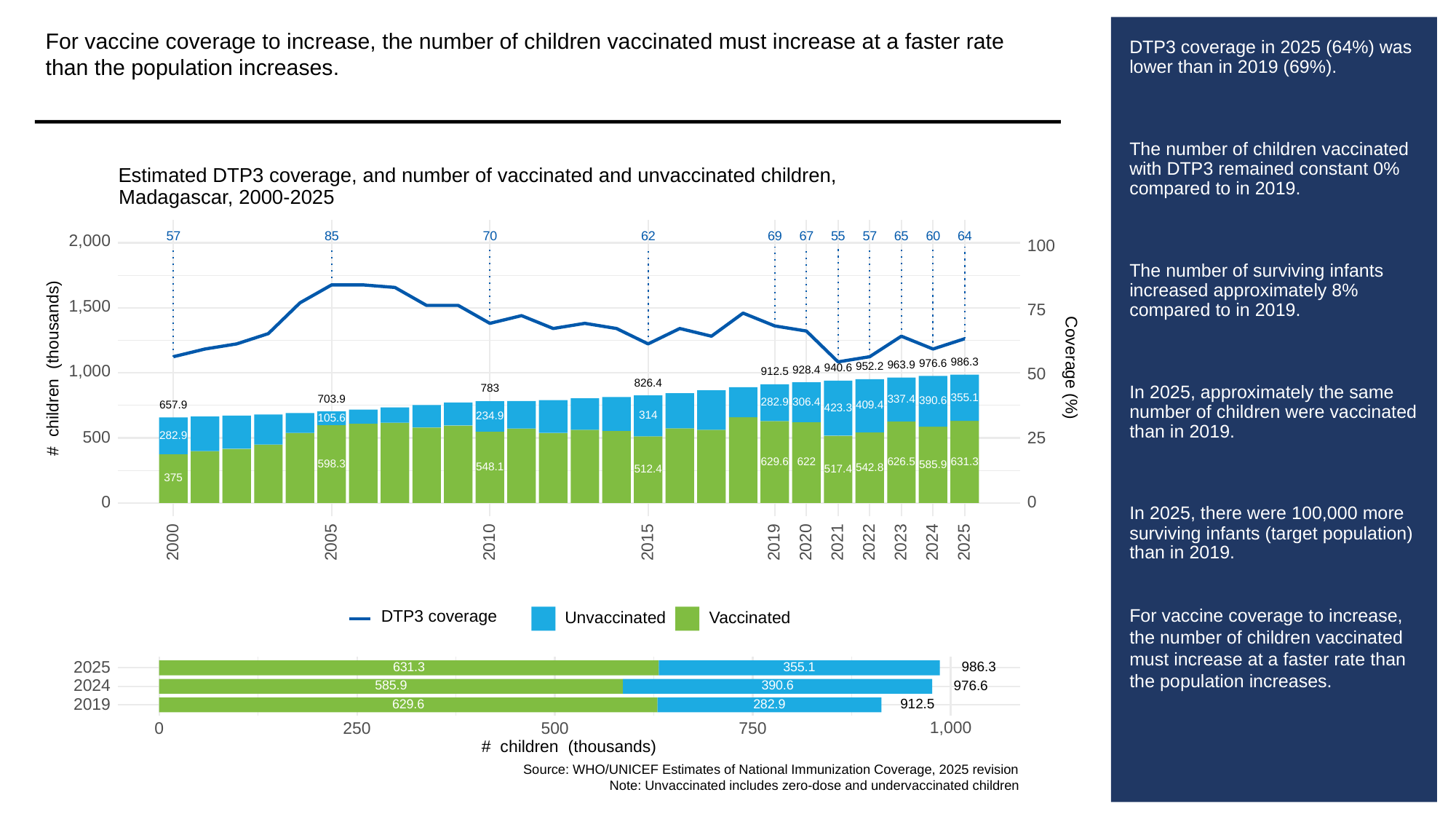

For vaccine coverage to increase, the number of children vaccinated must increase at a faster rate than the population increases.
# DTP3 coverage in 2025 (64%) was lower than in 2019 (69%).

The number of children vaccinated with DTP3 remained constant 0% compared to in 2019.

The number of surviving infants increased approximately 8% compared to in 2019.

In 2025, approximately the same number of children were vaccinated than in 2019.

In 2025, there were 100,000 more surviving infants (target population) than in 2019.

For vaccine coverage to increase, the number of children vaccinated must increase at a faster rate than the population increases.

Estimated DTP3 coverage, and number of vaccinated and unvaccinated children,
Madagascar, 2000-2025

85
70
62
69
67
65
60
64
57
57
55
2,000
100

1,500
75

986.3
976.6
#  children  (thousands)
Coverage (%)
963.9
952.2
940.6
1,000
928.4
912.5
50

826.4

783

355.1
703.9
337.4

390.6
306.4

282.9

657.9
409.4

423.3

314
234.9

105.6

282.9

500

25

631.3
629.6
626.5
622
598.3
585.9
548.1
542.8
517.4
512.4

375
0
0

2023
2000
2005
2010
2015
2019
2020
2021
2022
2024
2025

DTP3 coverage
Unvaccinated
Vaccinated

2025
986.3
631.3
355.1

2024
976.6
390.6
585.9

2019
912.5
629.6
282.9

1,000
0
250
500
750
#  children  (thousands)
Source: WHO/UNICEF Estimates of National Immunization Coverage, 2025 revision
Note: Unvaccinated includes zero-dose and undervaccinated children